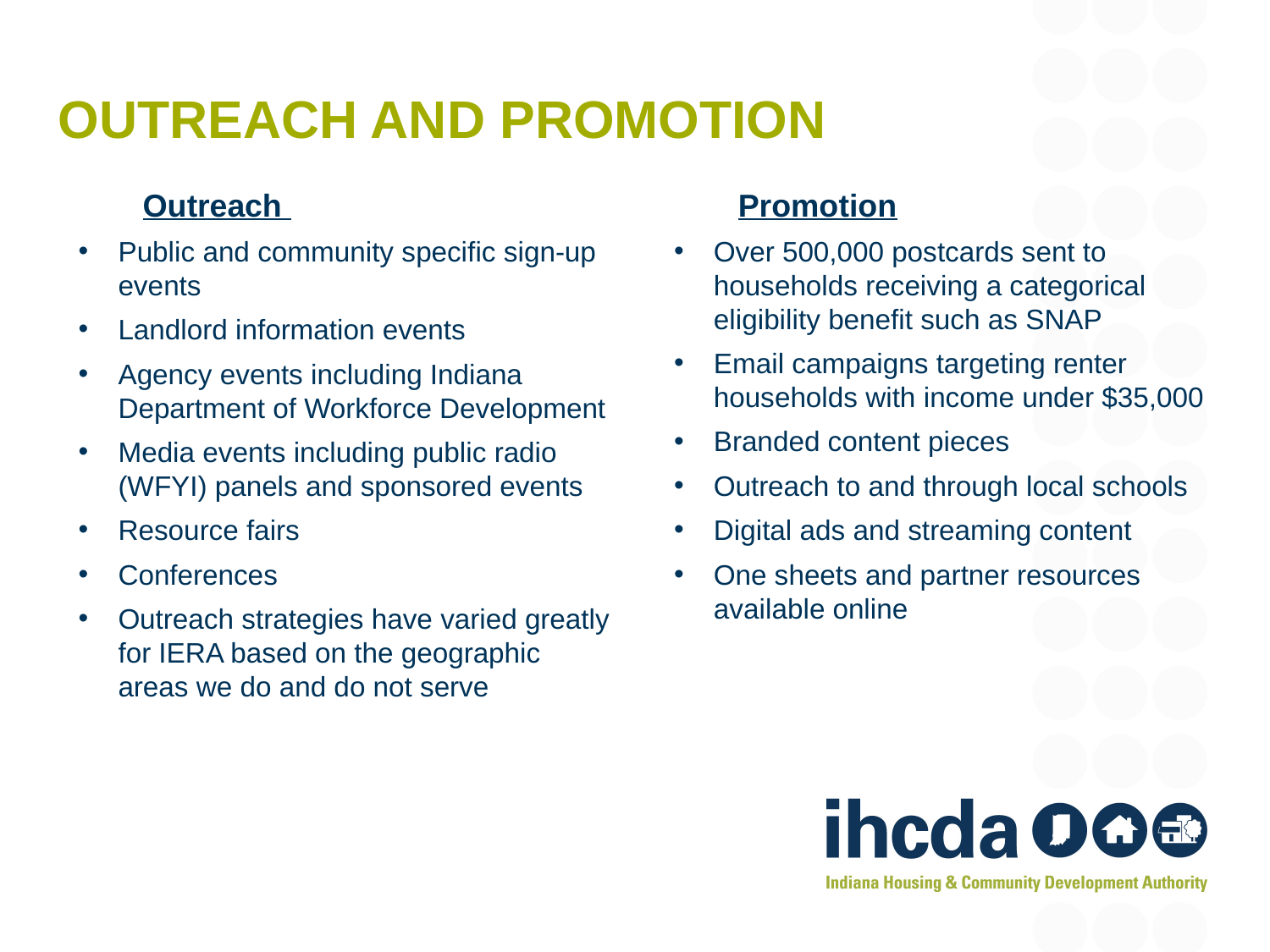

# Outreach and Promotion
Outreach
Public and community specific sign-up events
Landlord information events
Agency events including Indiana Department of Workforce Development
Media events including public radio (WFYI) panels and sponsored events
Resource fairs
Conferences
Outreach strategies have varied greatly for IERA based on the geographic areas we do and do not serve

Promotion
Over 500,000 postcards sent to households receiving a categorical eligibility benefit such as SNAP
Email campaigns targeting renter households with income under $35,000
Branded content pieces
Outreach to and through local schools
Digital ads and streaming content
One sheets and partner resources available online